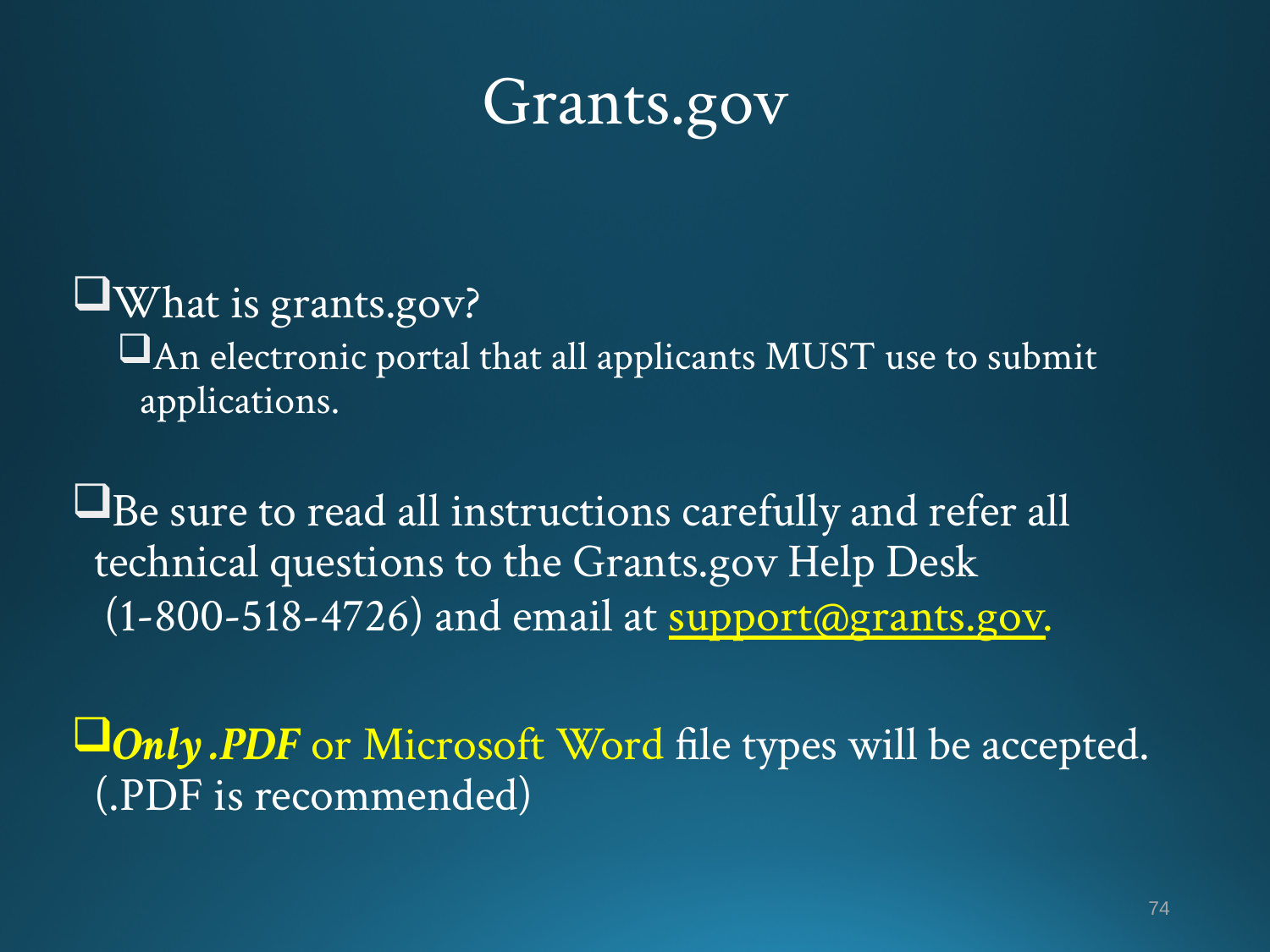

# Grants.gov
What is grants.gov?
An electronic portal that all applicants MUST use to submit applications.

Be sure to read all instructions carefully and refer all technical questions to the Grants.gov Help Desk
 (1-800-518-4726) and email at support@grants.gov.

Only .PDF or Microsoft Word file types will be accepted. (.PDF is recommended)

74